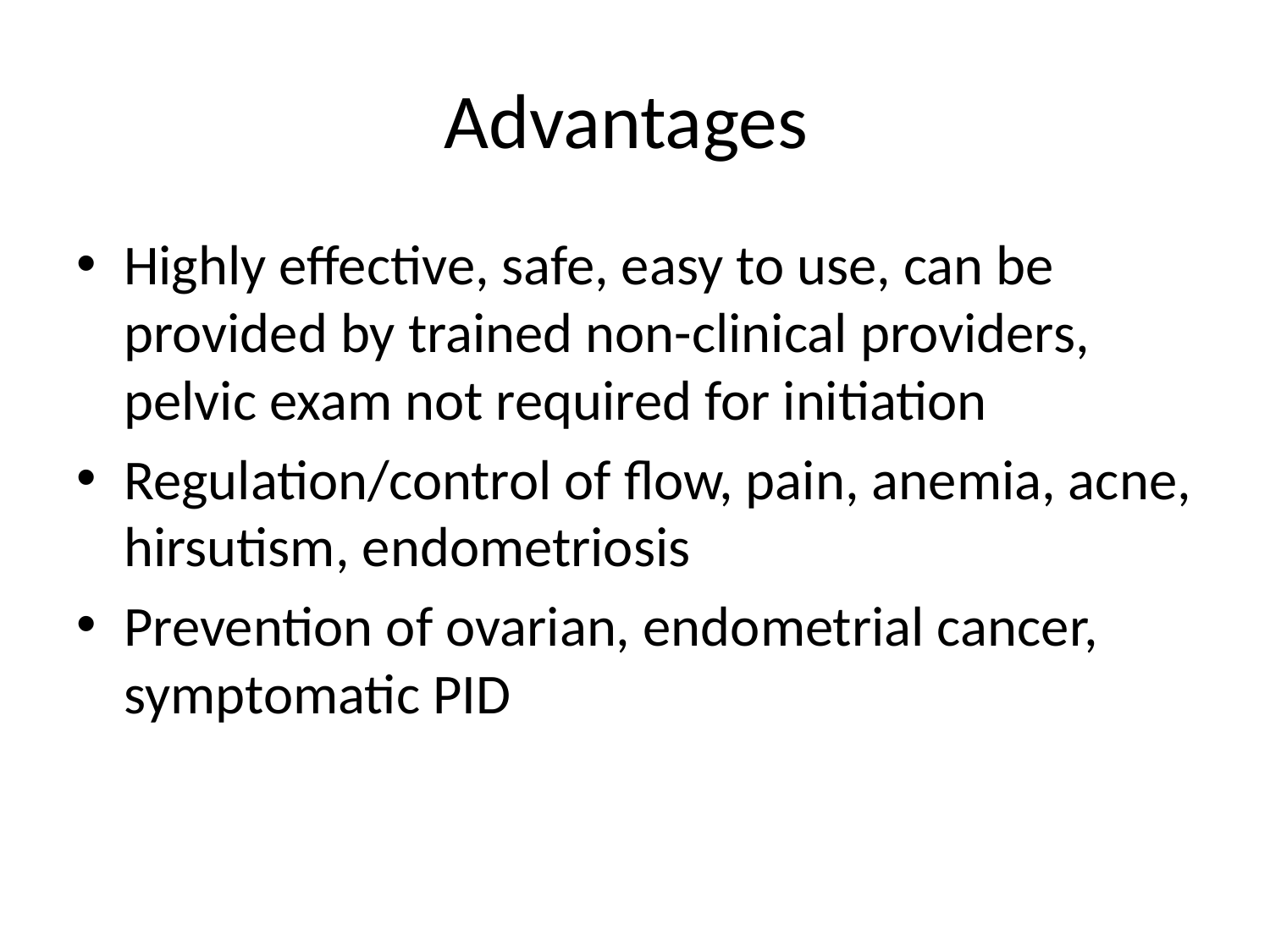

# Advantages
Highly effective, safe, easy to use, can be provided by trained non-clinical providers, pelvic exam not required for initiation
Regulation/control of flow, pain, anemia, acne, hirsutism, endometriosis
Prevention of ovarian, endometrial cancer, symptomatic PID